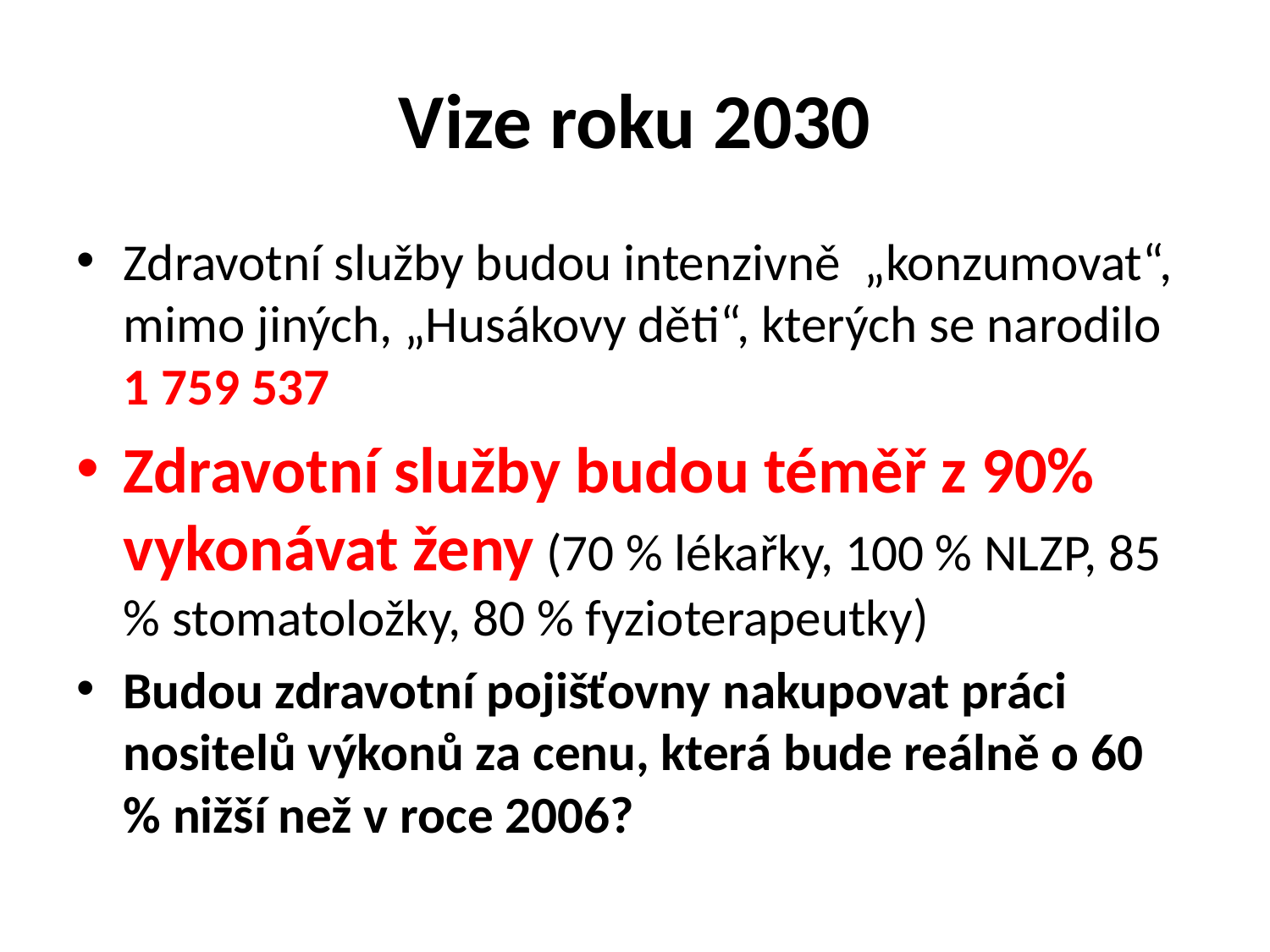

# Vize roku 2030
Zdravotní služby budou intenzivně  „konzumovat“, mimo jiných, „Husákovy děti“, kterých se narodilo 1 759 537
Zdravotní služby budou téměř z 90% vykonávat ženy (70 % lékařky, 100 % NLZP, 85 % stomatoložky, 80 % fyzioterapeutky)
Budou zdravotní pojišťovny nakupovat práci nositelů výkonů za cenu, která bude reálně o 60 % nižší než v roce 2006?